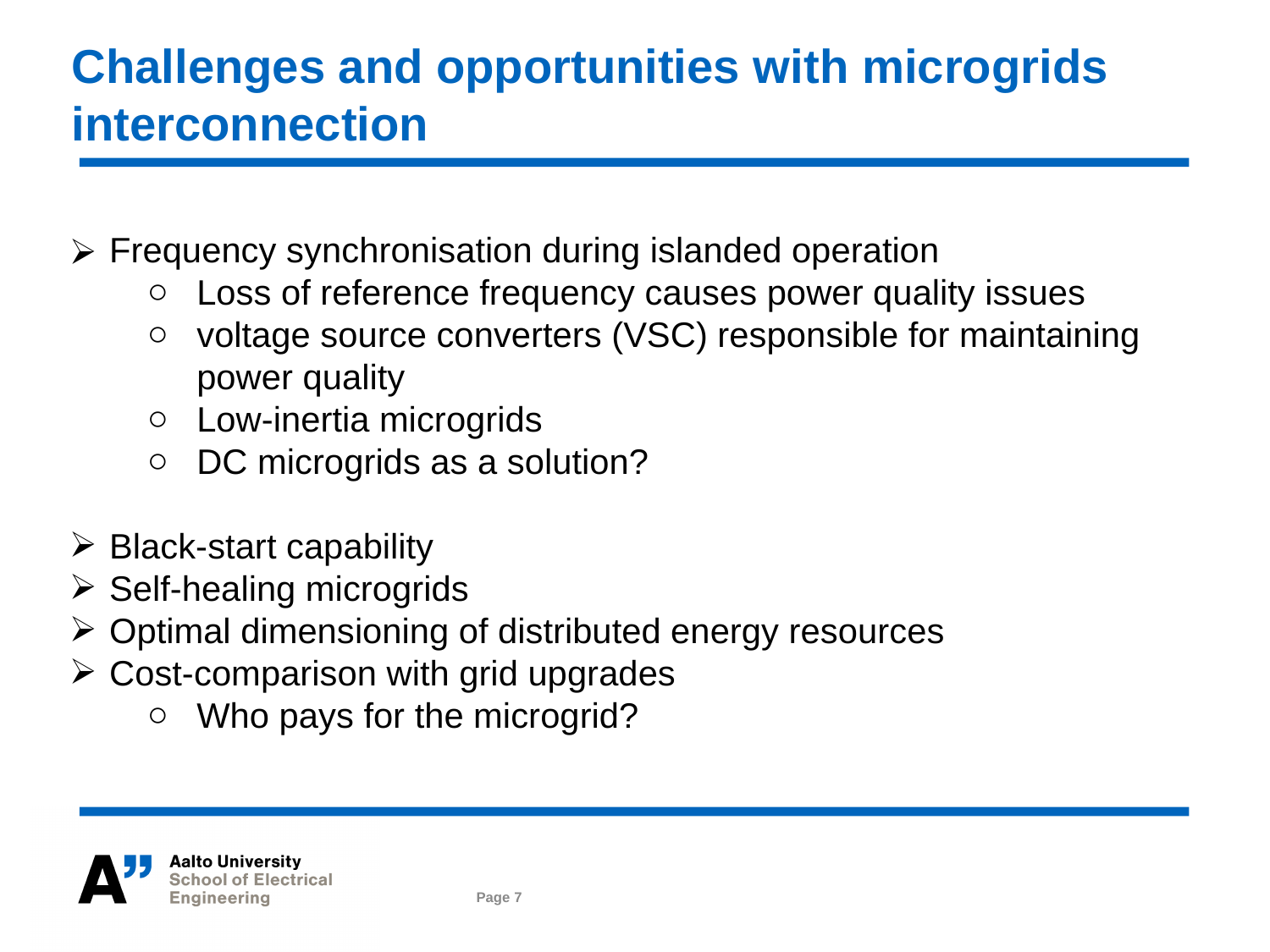

# Challenges and opportunities with microgrids interconnection

Frequency synchronisation during islanded operation
Loss of reference frequency causes power quality issues
voltage source converters (VSC) responsible for maintaining power quality
Low-inertia microgrids
DC microgrids as a solution?

Black-start capability
Self-healing microgrids
Optimal dimensioning of distributed energy resources
Cost-comparison with grid upgrades
Who pays for the microgrid?

Page 7